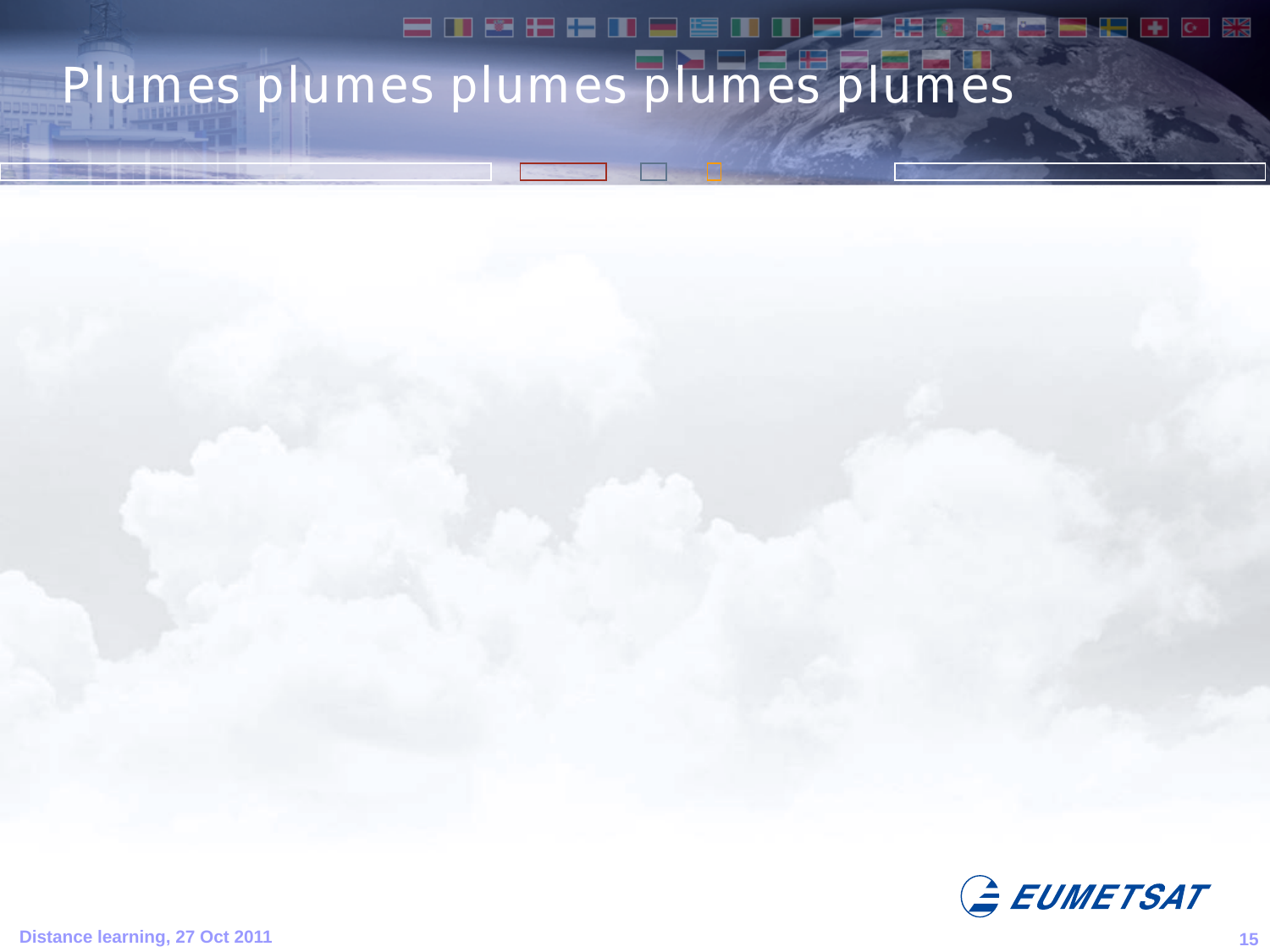

Plumes plumes plumes plumes plumes

Distance learning, 27 Oct 2011
15